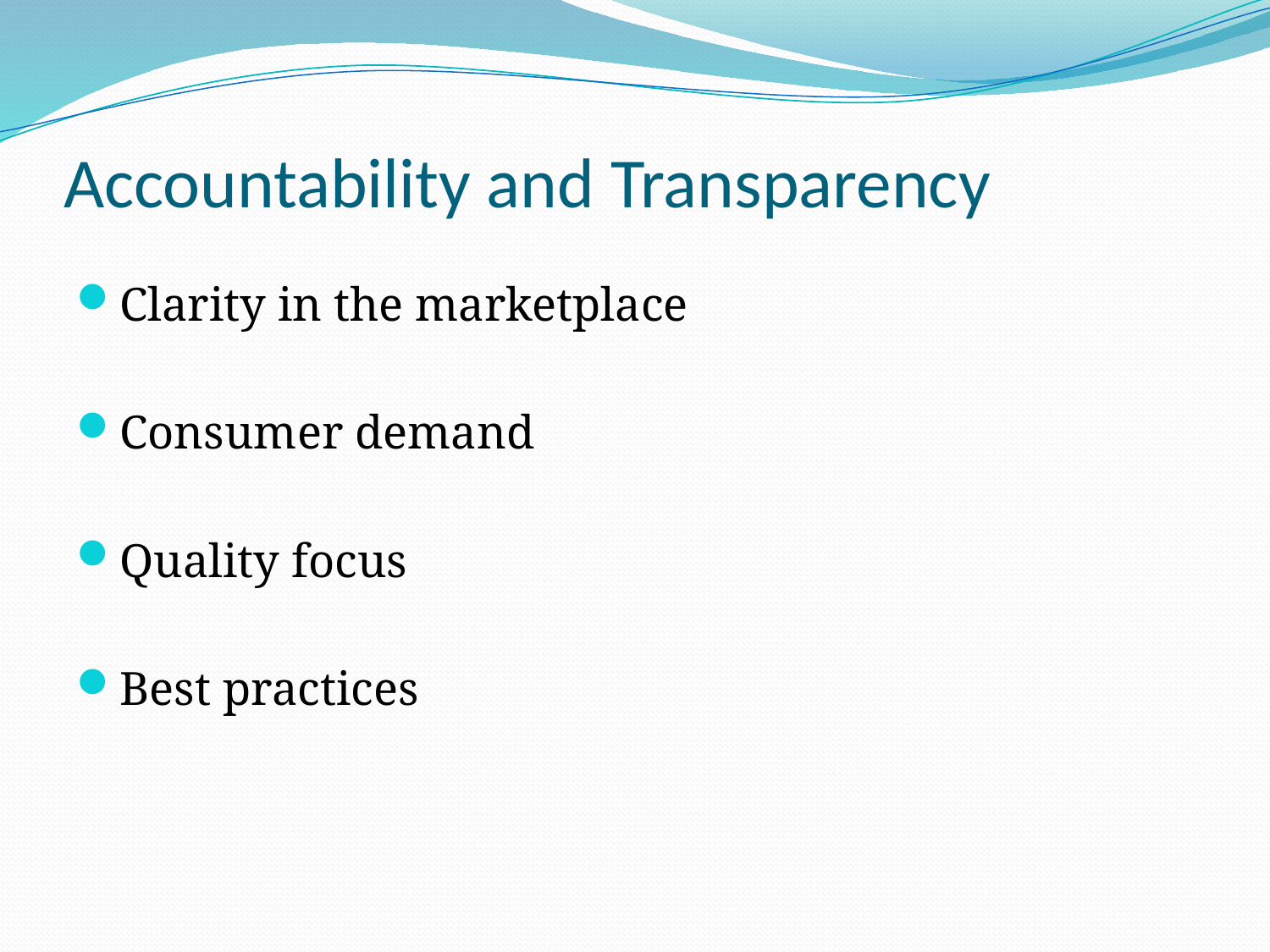

# Accountability and Transparency
Clarity in the marketplace

Consumer demand

Quality focus

Best practices